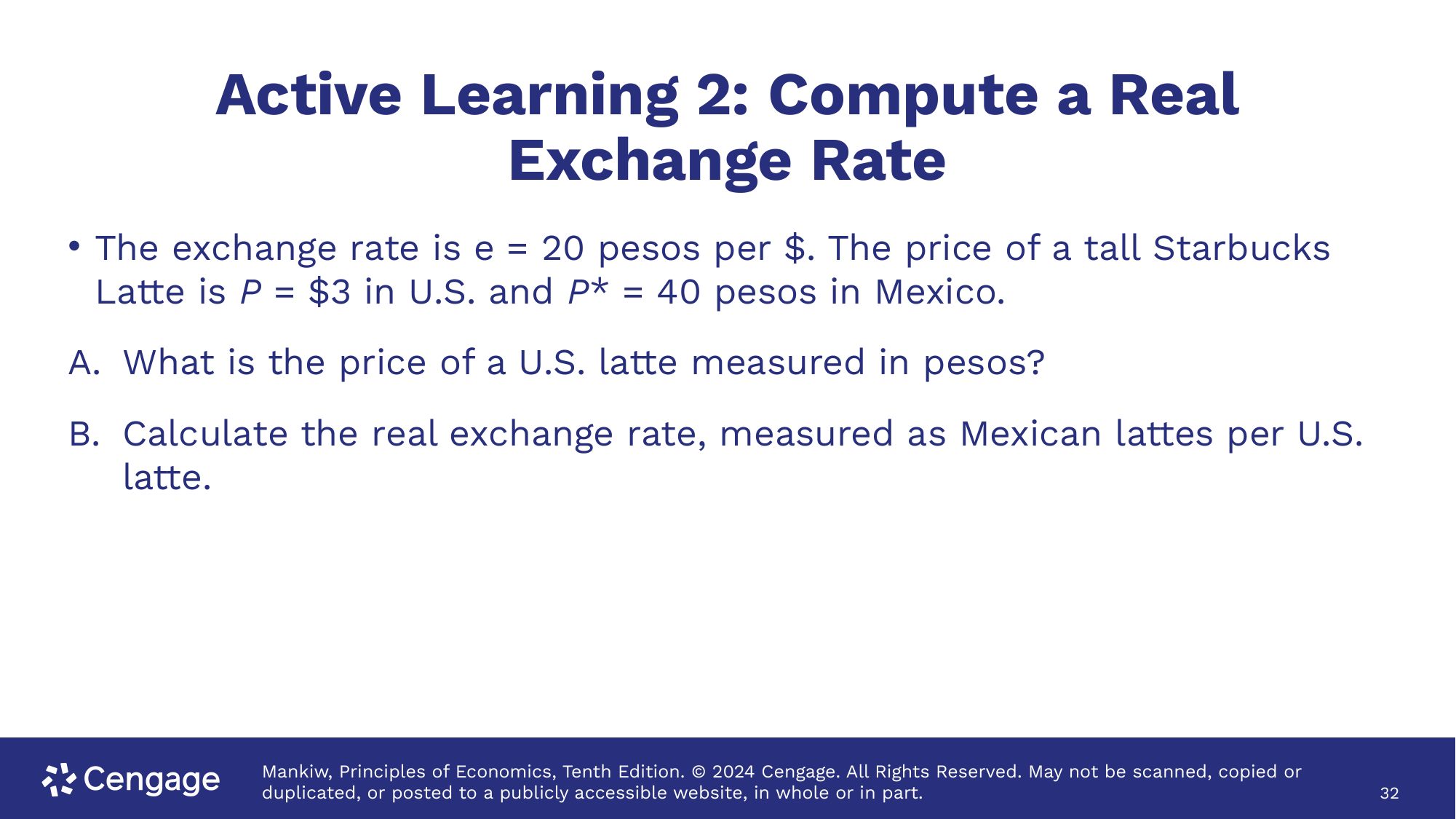

# Active Learning 2: Compute a Real Exchange Rate
The exchange rate is e = 20 pesos per $. The price of a tall Starbucks Latte is P = $3 in U.S. and P* = 40 pesos in Mexico.
What is the price of a U.S. latte measured in pesos?
Calculate the real exchange rate, measured as Mexican lattes per U.S. latte.